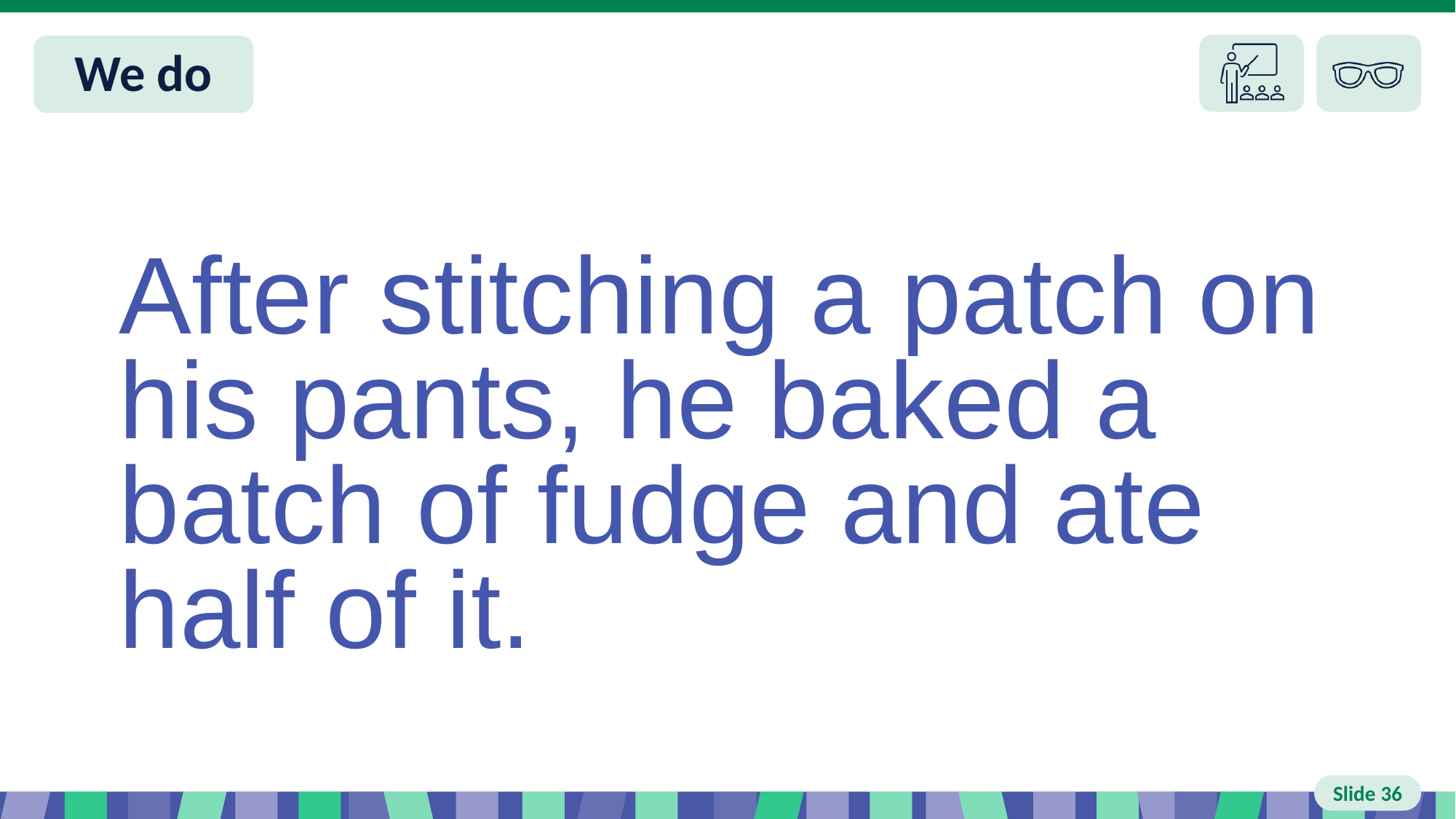

# Slide 36 We do
After stitching a patch on his pants, he baked a batch of fudge and ate half of it.